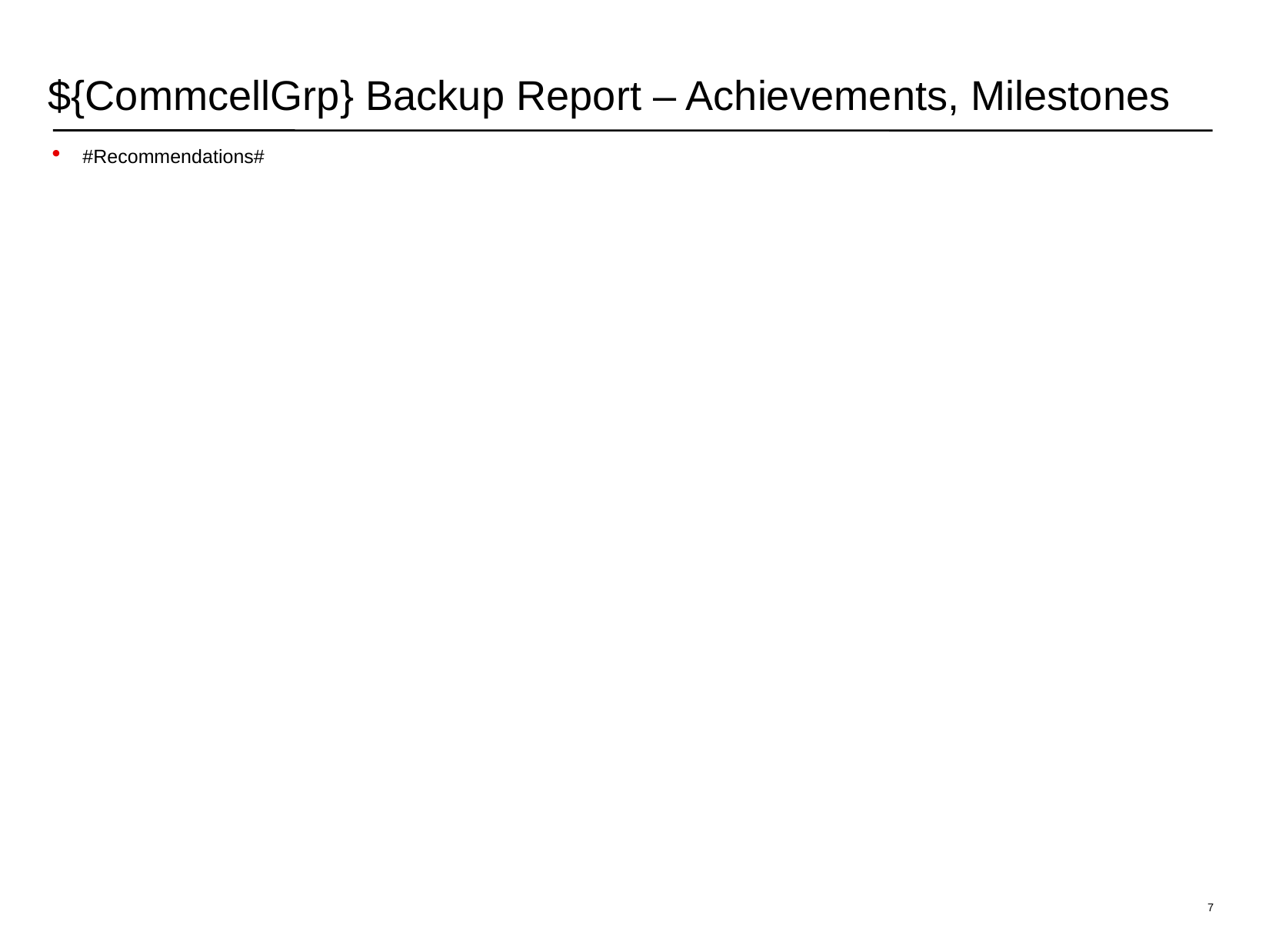

# ${CommcellGrp} Backup Report – Achievements, Milestones
#Recommendations#

7